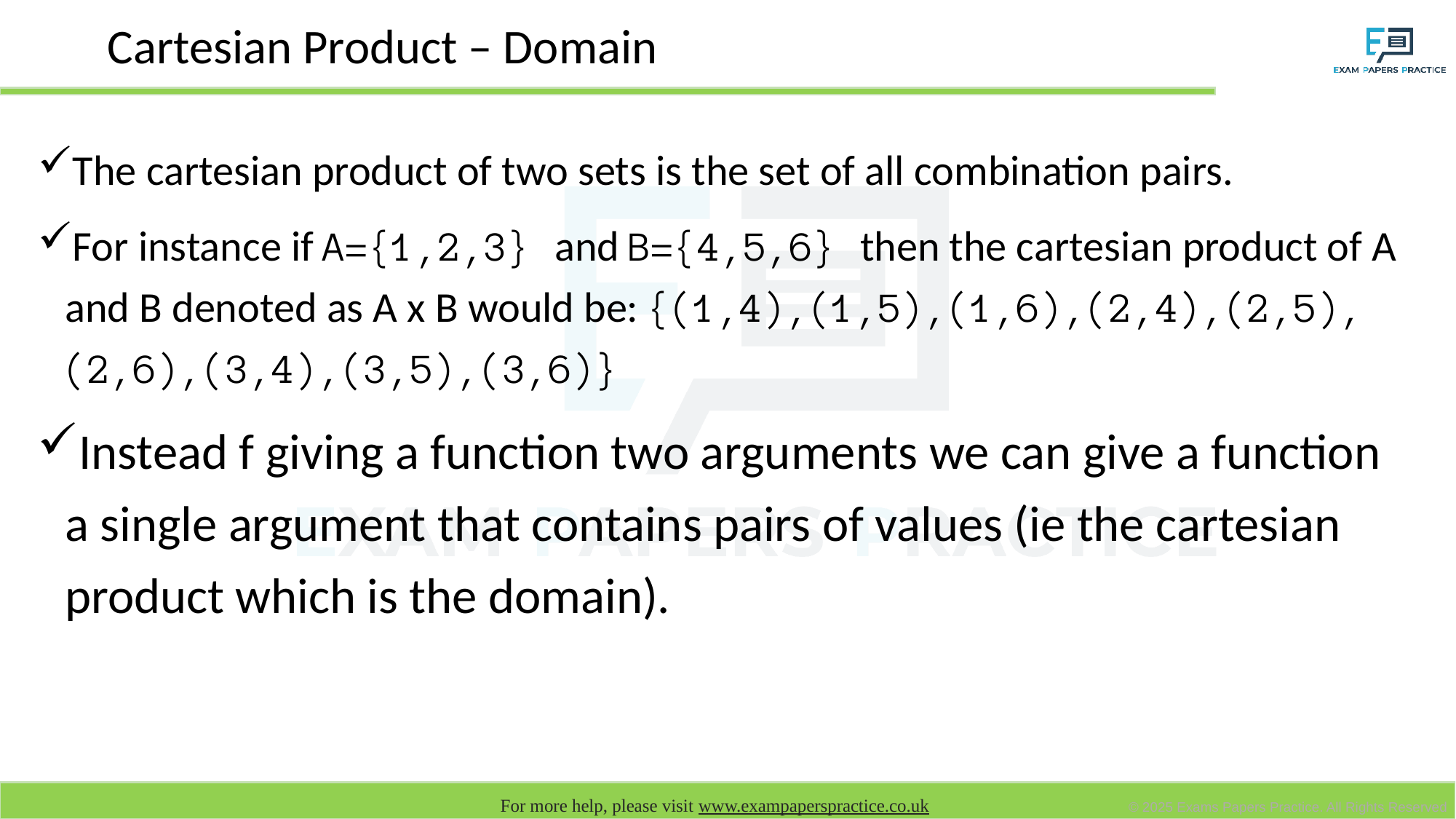

# Cartesian Product – Domain
The cartesian product of two sets is the set of all combination pairs.
For instance if A={1,2,3} and B={4,5,6} then the cartesian product of A and B denoted as A x B would be: {(1,4),(1,5),(1,6),(2,4),(2,5),(2,6),(3,4),(3,5),(3,6)}
Instead f giving a function two arguments we can give a function a single argument that contains pairs of values (ie the cartesian product which is the domain).